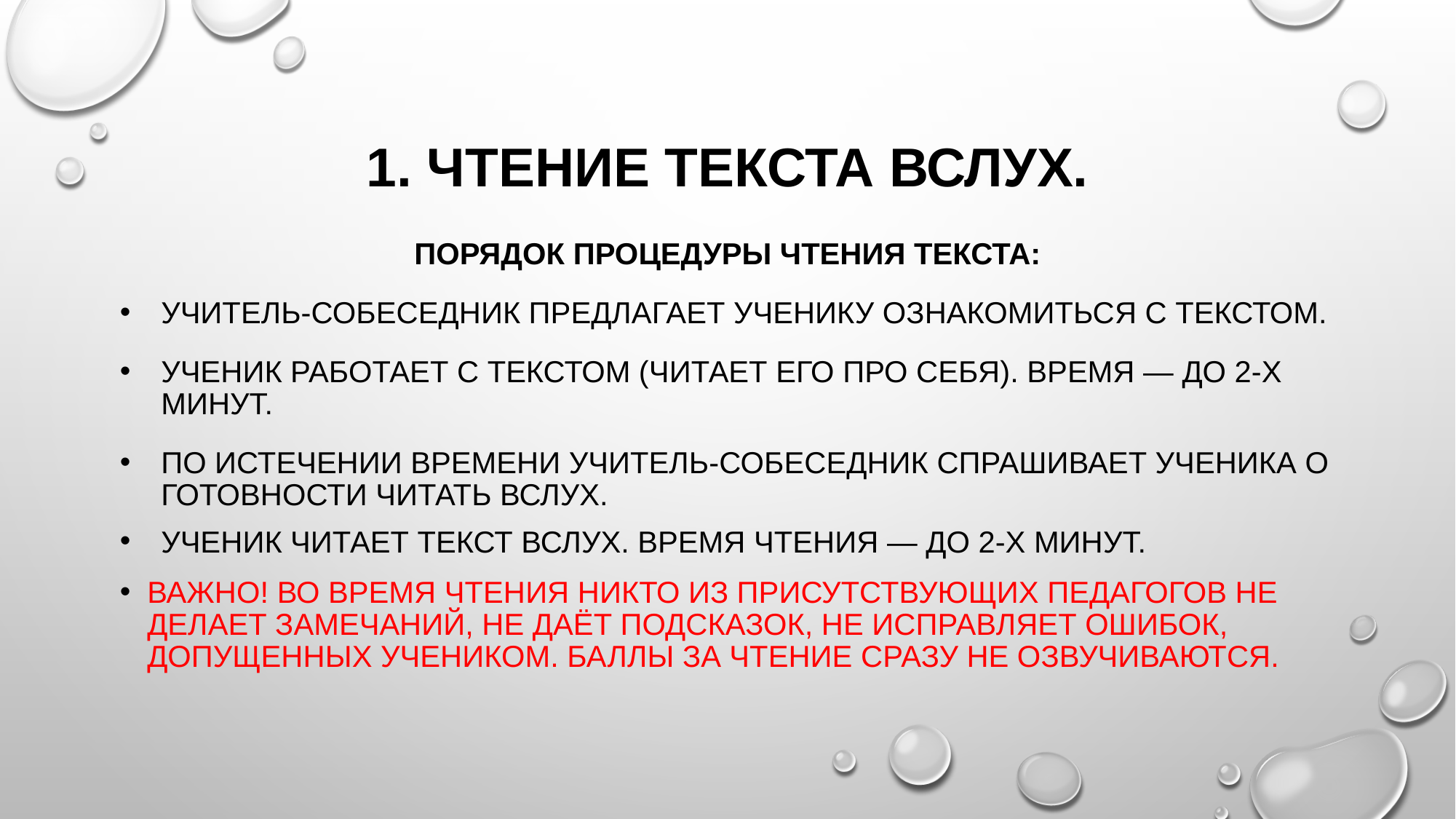

# 1. Чтение текста вслух.
Порядок процедуры чтения текста:
Учитель-собеседник предлагает ученику ознакомиться с текстом.
Ученик работает с текстом (читает его про себя). Время — до 2-х минут.
По истечении времени учитель-собеседник спрашивает ученика о готовности читать вслух.
Ученик читает текст вслух. Время чтения — до 2-х минут.
Важно! Во время чтения никто из присутствующих педагогов НЕ делает замечаний, НЕ даёт подсказок, НЕ исправляет ошибок, допущенных учеником. Баллы за чтение сразу НЕ озвучиваются.